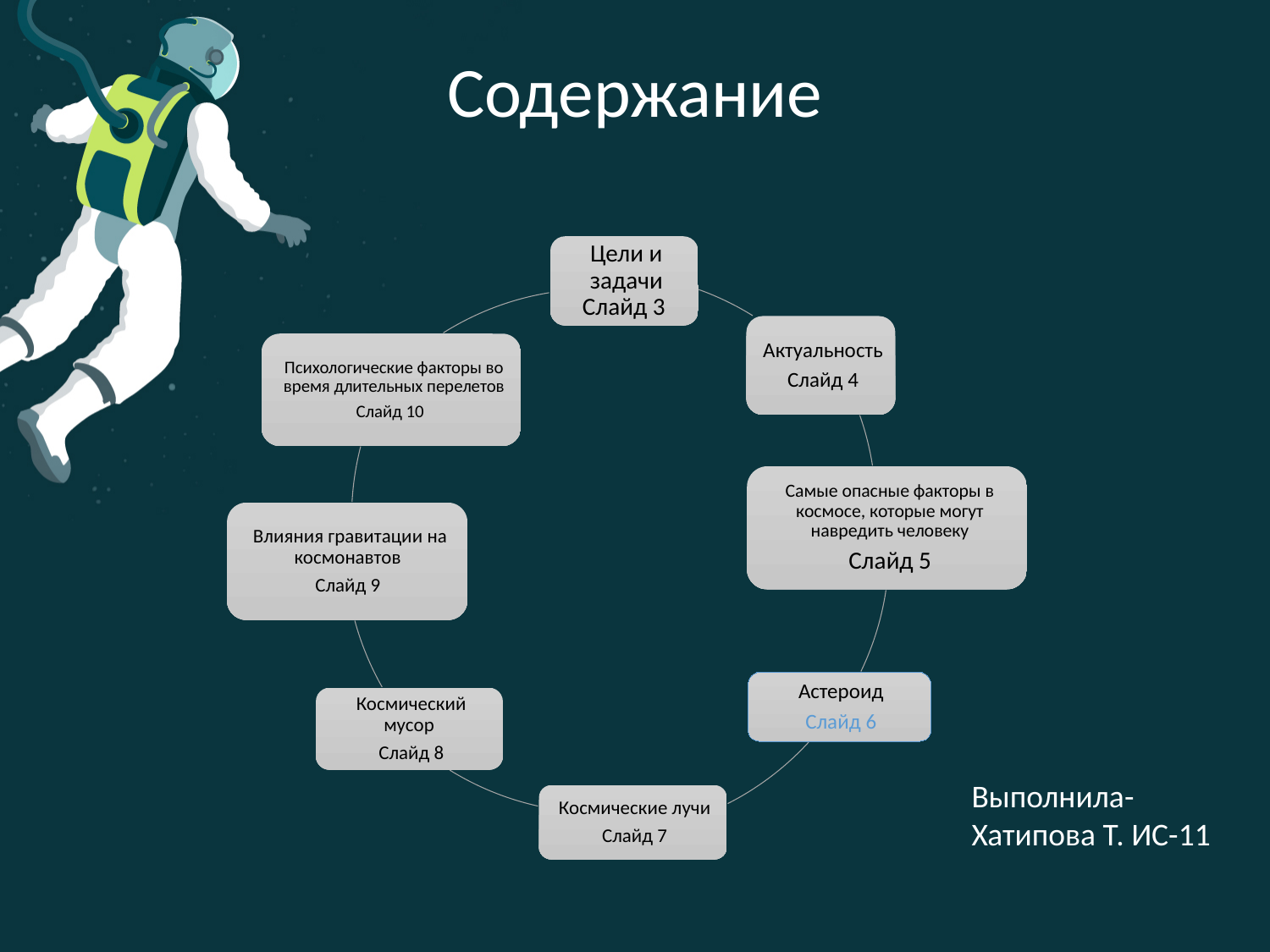

# Содержание
Цели и задачи Слайд 3
Актуальность
Слайд 4
Самые опасные факторы в космосе, которые могут навредить человеку
Слайд 5
Астероид
Слайд 6
Космические лучи
Слайд 7
Космический мусор
Слайд 8
Влияния гравитации на космонавтов
Слайд 9
Психологические факторы во время длительных перелетов
Слайд 10
Выполнила- Хатипова Т. ИС-11